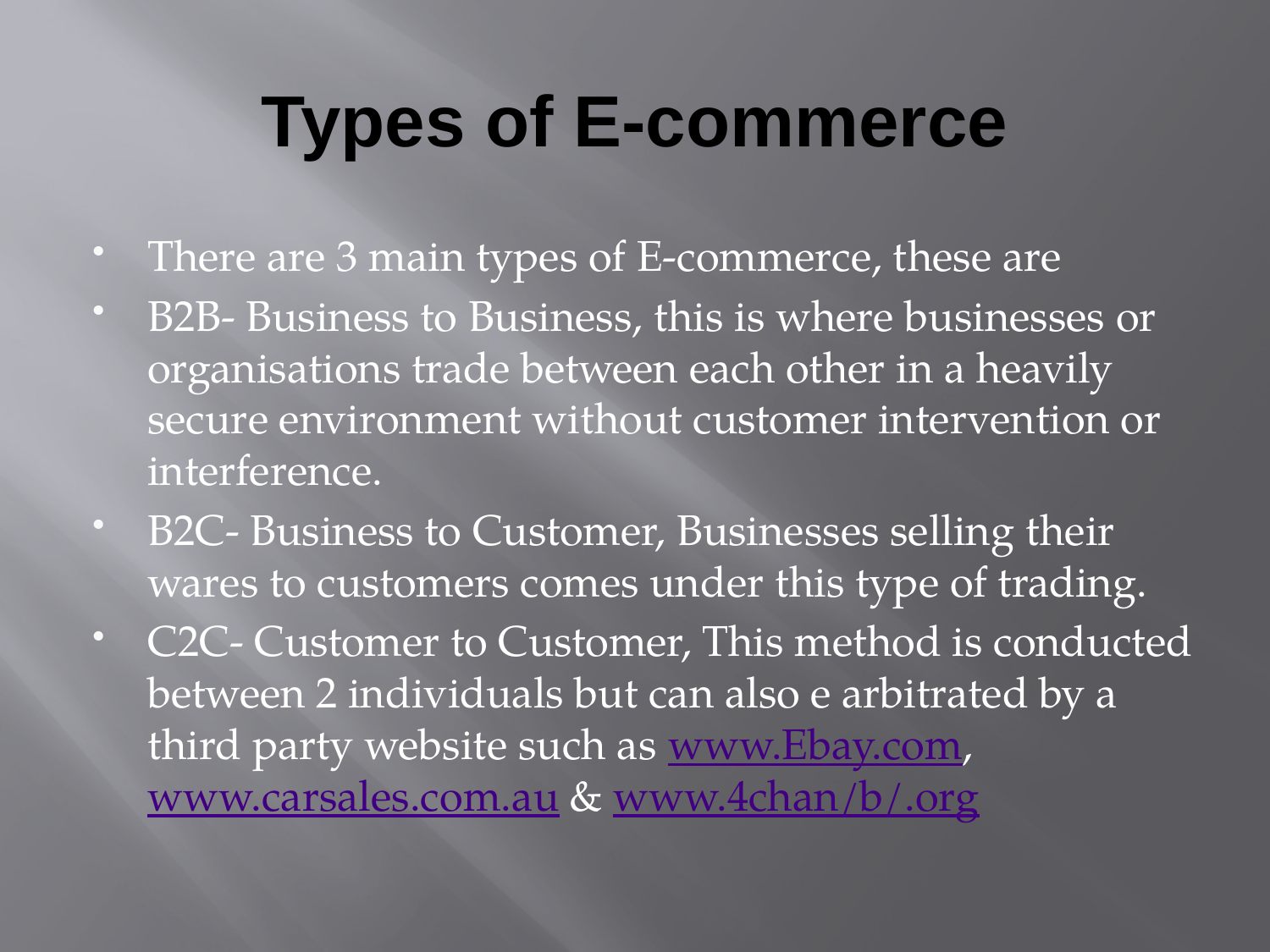

# Types of E-commerce
There are 3 main types of E-commerce, these are
B2B- Business to Business, this is where businesses or organisations trade between each other in a heavily secure environment without customer intervention or interference.
B2C- Business to Customer, Businesses selling their wares to customers comes under this type of trading.
C2C- Customer to Customer, This method is conducted between 2 individuals but can also e arbitrated by a third party website such as www.Ebay.com, www.carsales.com.au & www.4chan/b/.org